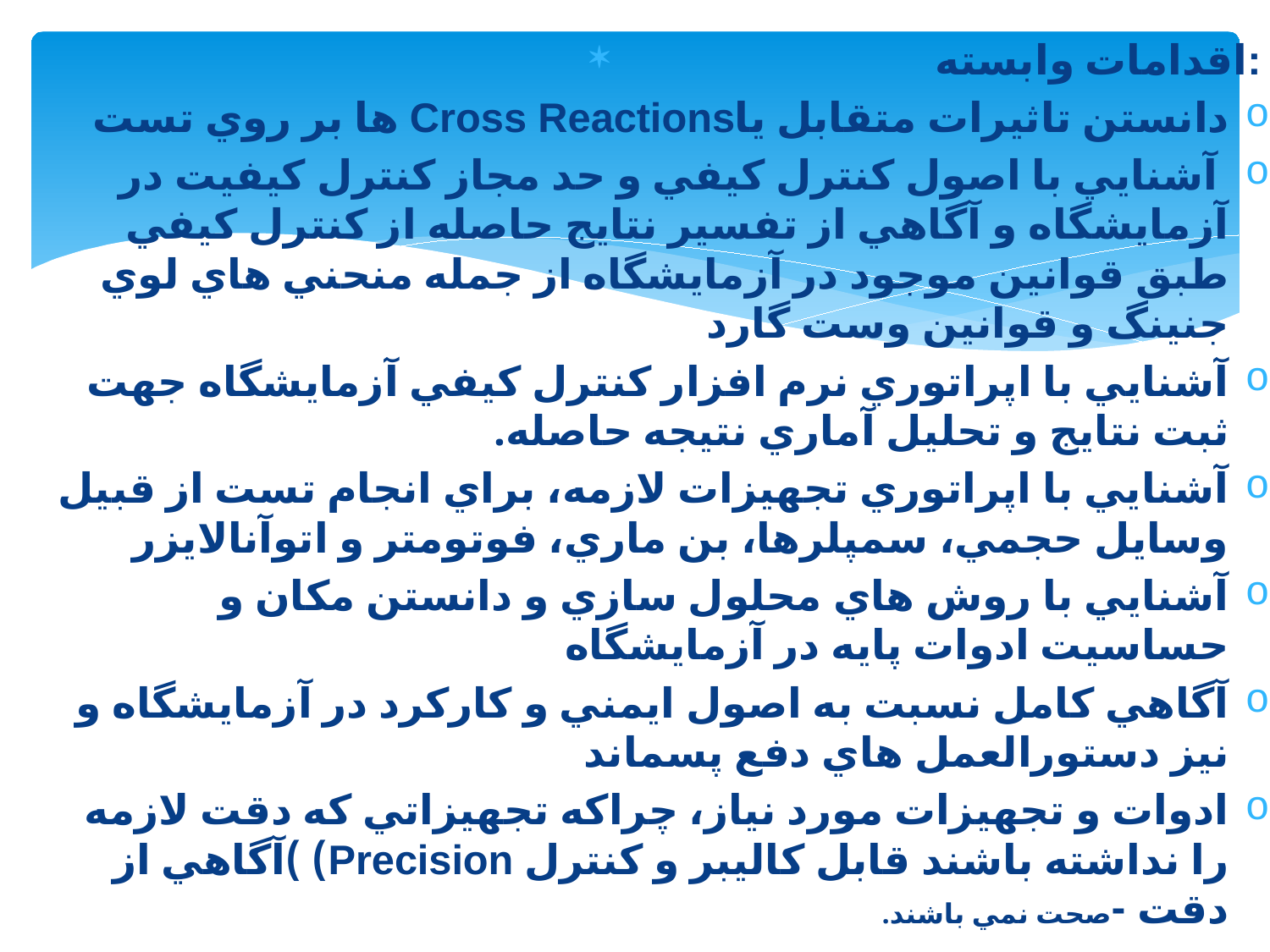

اقدامات وابسته:
دانستن تاثيرات متقابل ياCross Reactions ها بر روي تست
 آشنايي با اصول كنترل كيفي و حد مجاز کنترل كيفيت در آزمايشگاه و آگاهي از تفسير نتايج حاصله از كنترل كيفي طبق قوانين موجود در آزمايشگاه از جمله منحني هاي لوي جنينگ و قوانين وست گارد
آشنايي با اپراتوري نرم افزار كنترل كيفي آزمايشگاه جهت ثبت نتايج و تحليل آماري نتيجه حاصله.
آشنايي با اپراتوري تجهيزات لازمه، براي انجام تست از قبيل وسايل حجمي، سمپلرها، بن ماري، فوتومتر و اتوآنالايزر
آشنايي با روش هاي محلول سازي و دانستن مكان و حساسيت ادوات پايه در آزمايشگاه
آگاهي كامل نسبت به اصول ايمني و كاركرد در آزمايشگاه و نيز دستورالعمل هاي دفع پسماند
ادوات و تجهيزات مورد نياز، چراكه تجهيزاتي كه دقت لازمه را نداشته باشند قابل كاليبر و كنترل Precision) )آگاهي از دقت -صحت نمي باشند.